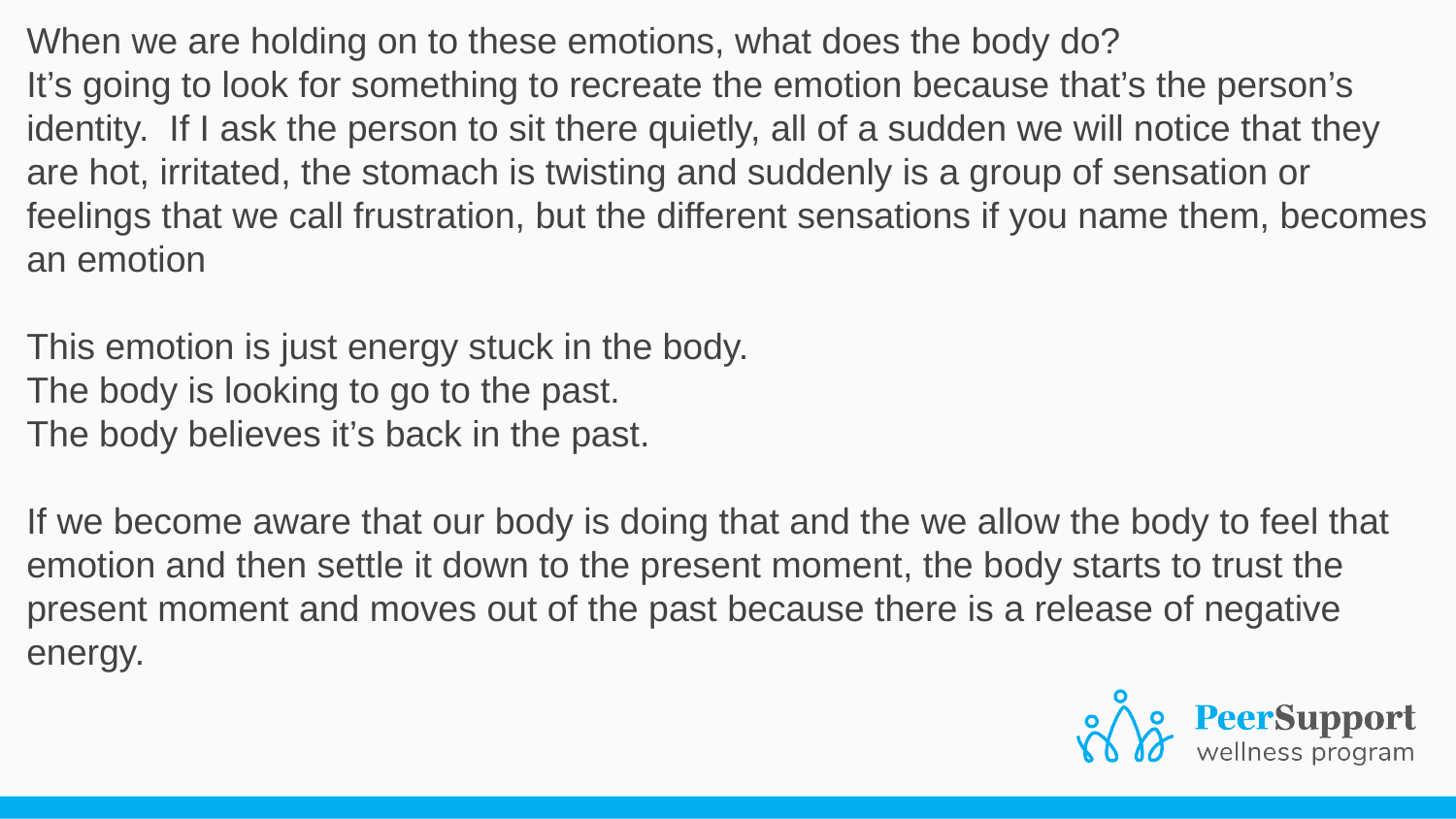

When we are holding on to these emotions, what does the body do?
It’s going to look for something to recreate the emotion because that’s the person’s identity.  If I ask the person to sit there quietly, all of a sudden we will notice that they are hot, irritated, the stomach is twisting and suddenly is a group of sensation or feelings that we call frustration, but the different sensations if you name them, becomes an emotion

This emotion is just energy stuck in the body.
The body is looking to go to the past.
The body believes it’s back in the past.

If we become aware that our body is doing that and the we allow the body to feel that emotion and then settle it down to the present moment, the body starts to trust the present moment and moves out of the past because there is a release of negative energy.